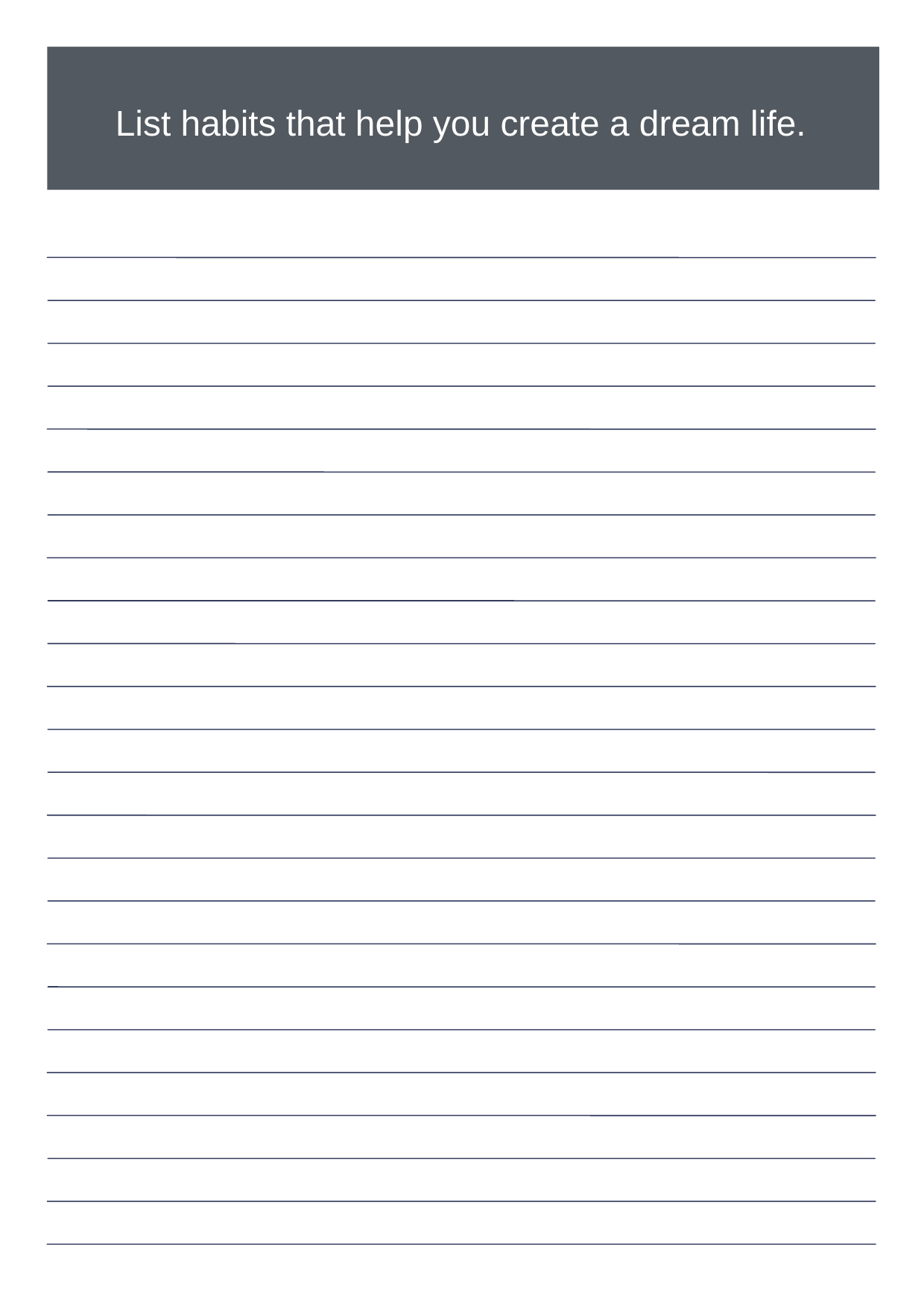

List habits that help you create a dream life.